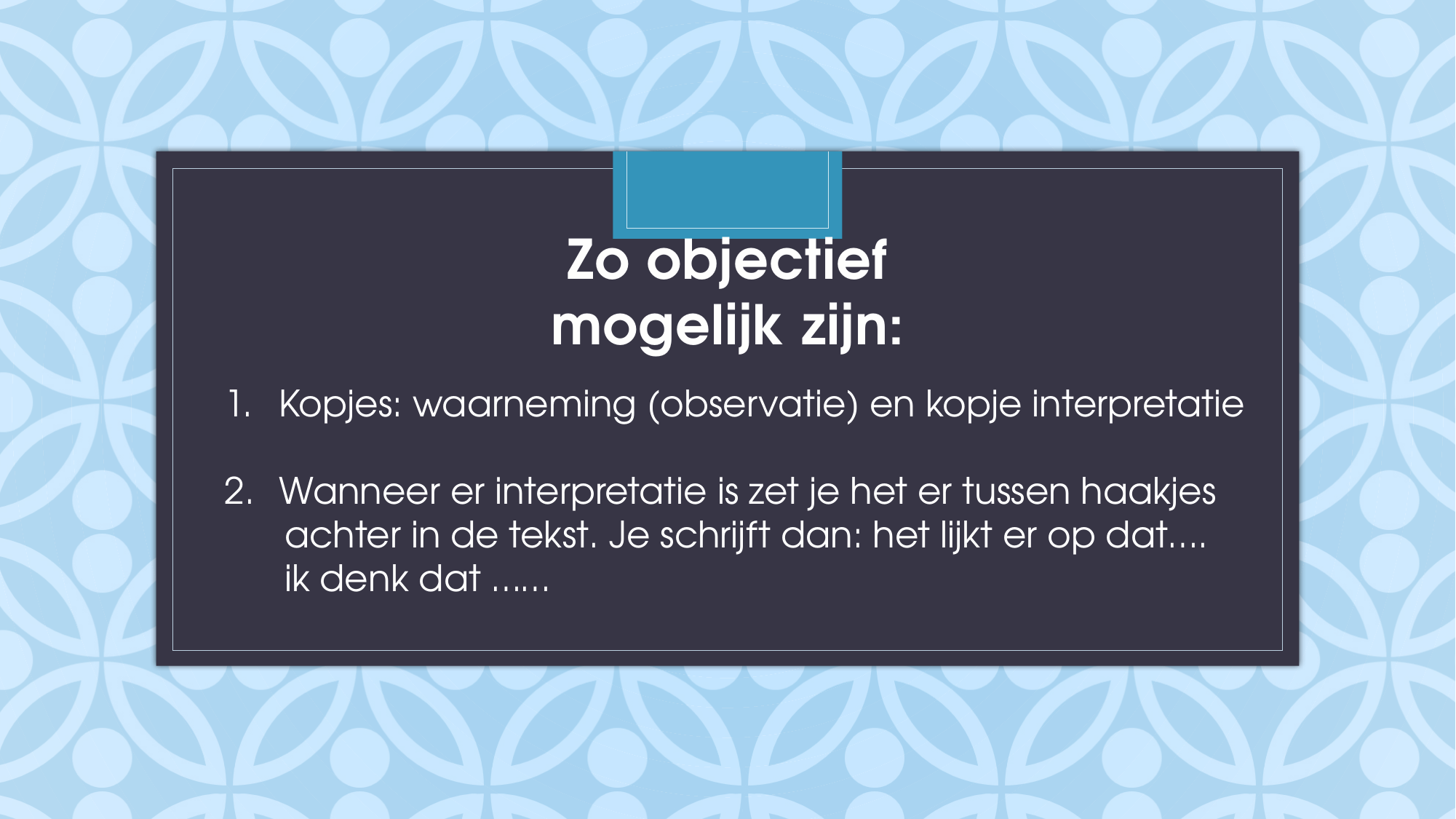

Zo objectief mogelijk zijn:
Kopjes: waarneming (observatie) en kopje interpretatie

Wanneer er interpretatie is zet je het er tussen haakjes
      achter in de tekst. Je schrijft dan: het lijkt er op dat….
      ik denk dat ……